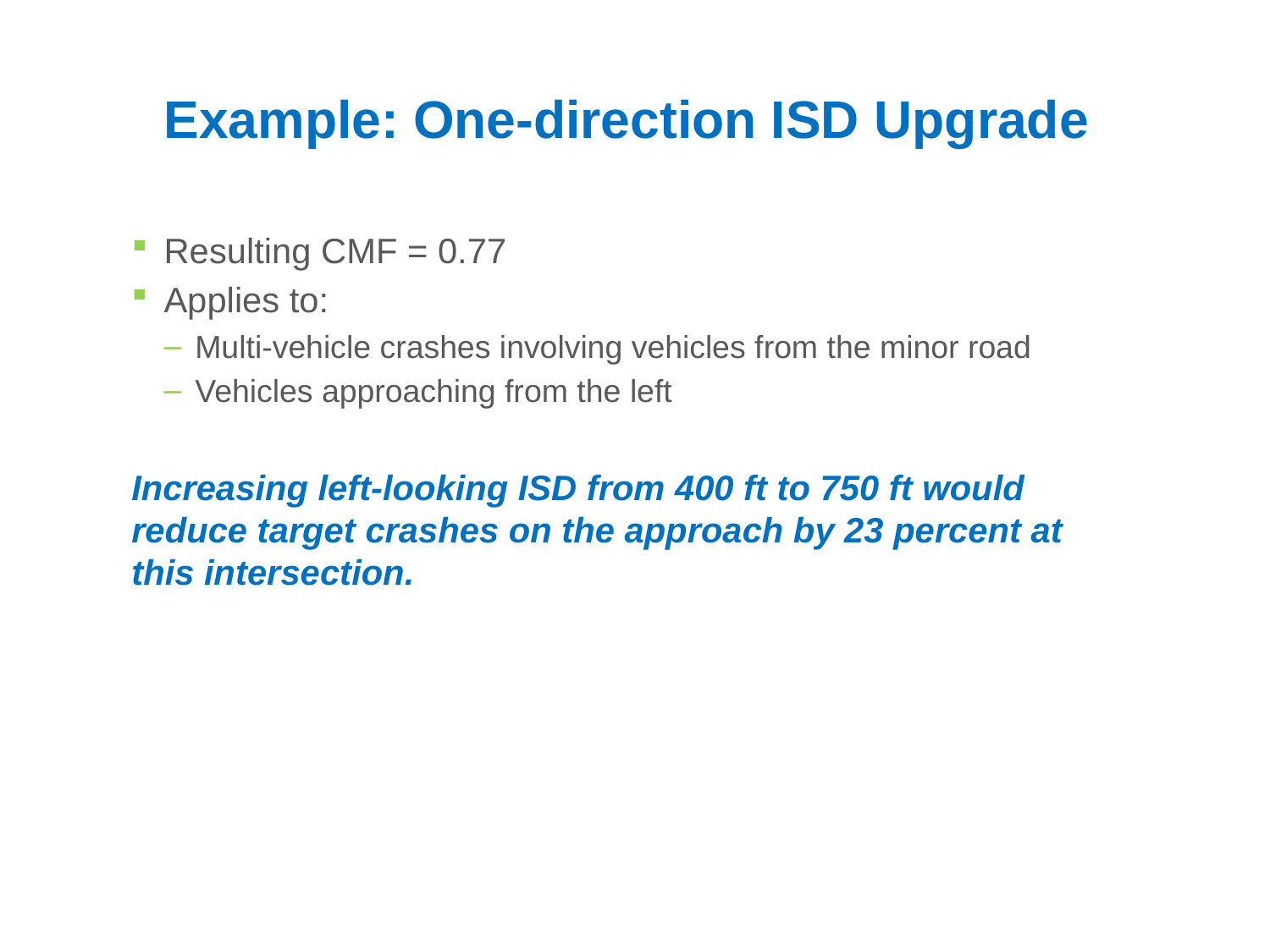

# Example: One-direction ISD Upgrade
Resulting CMF = 0.77
Applies to:
Multi-vehicle crashes involving vehicles from the minor road
Vehicles approaching from the left

Increasing left-looking ISD from 400 ft to 750 ft would reduce target crashes on the approach by 23 percent at this intersection.